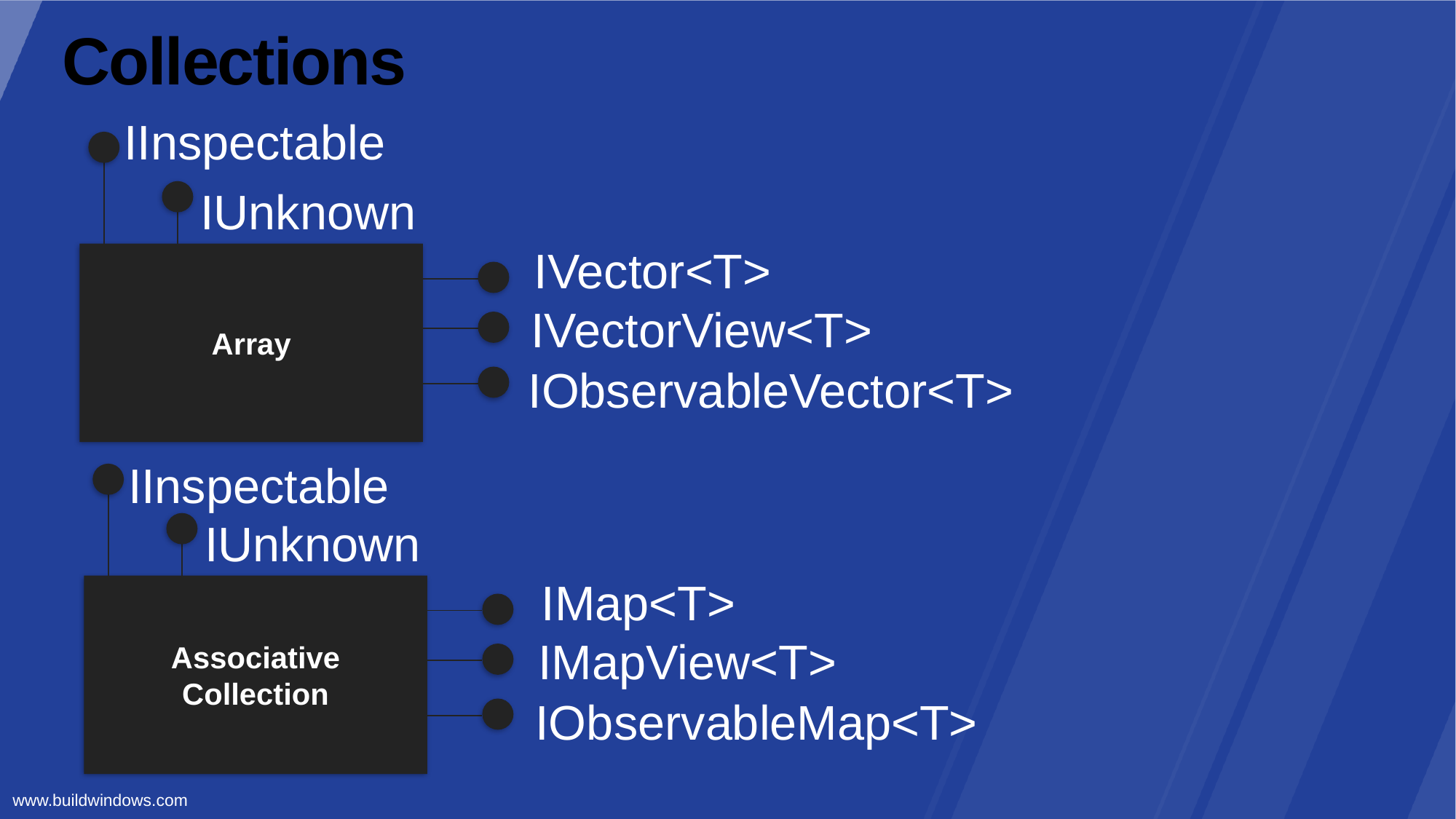

# Collections
IInspectable

IUnknown
IVector<T>
Array

IVectorView<T>

IObservableVector<T>

IInspectable

IUnknown
IMap<T>
Associative Collection

IMapView<T>

IObservableMap<T>